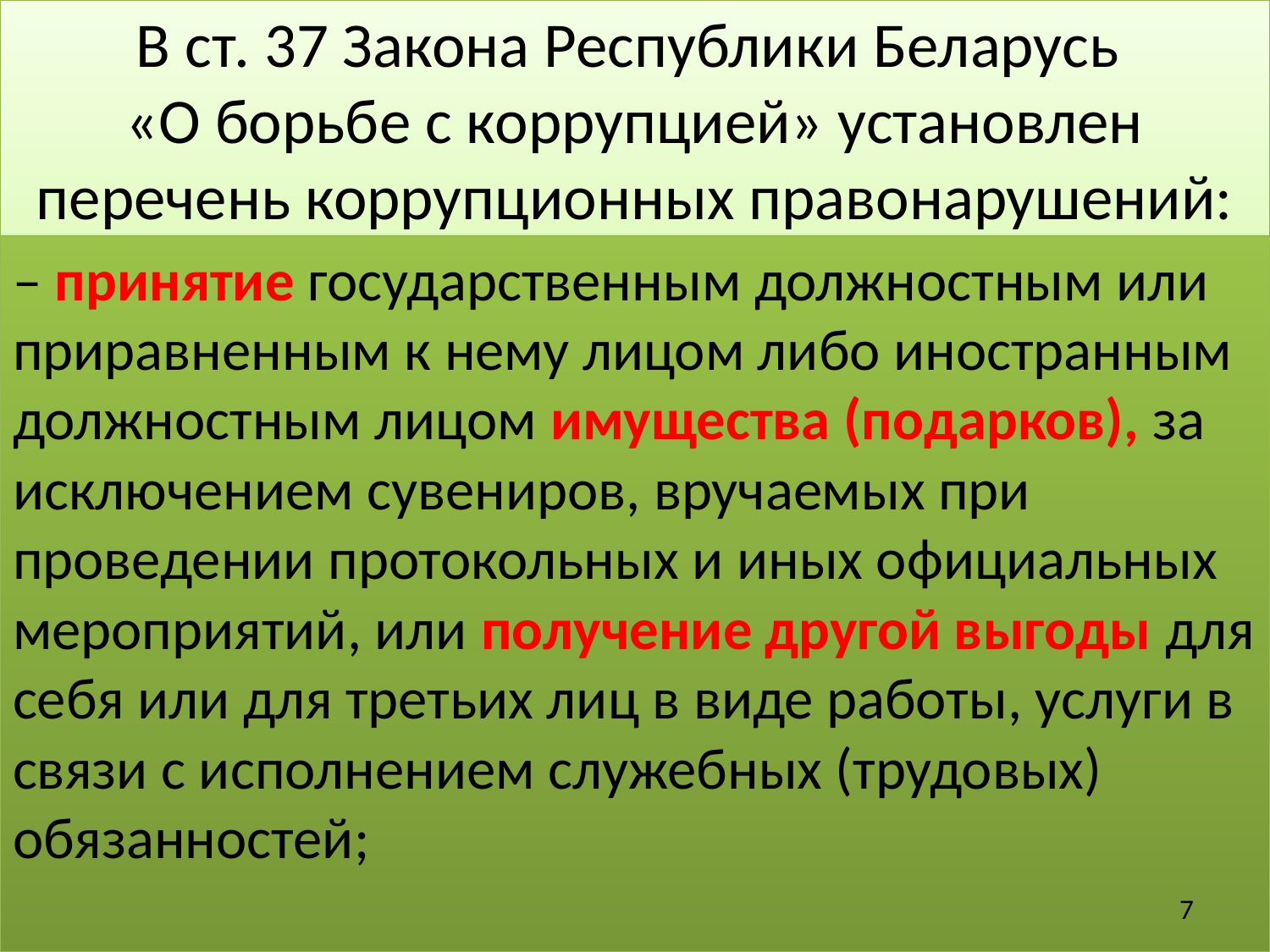

# В ст. 37 Закона Республики Беларусь «О борьбе с коррупцией» установлен перечень коррупционных правонарушений:
– принятие государственным должностным или приравненным к нему лицом либо иностранным должностным лицом имущества (подарков), за исключением сувениров, вручаемых при проведении протокольных и иных официальных мероприятий, или получение другой выгоды для себя или для третьих лиц в виде работы, услуги в связи с исполнением служебных (трудовых) обязанностей;
7